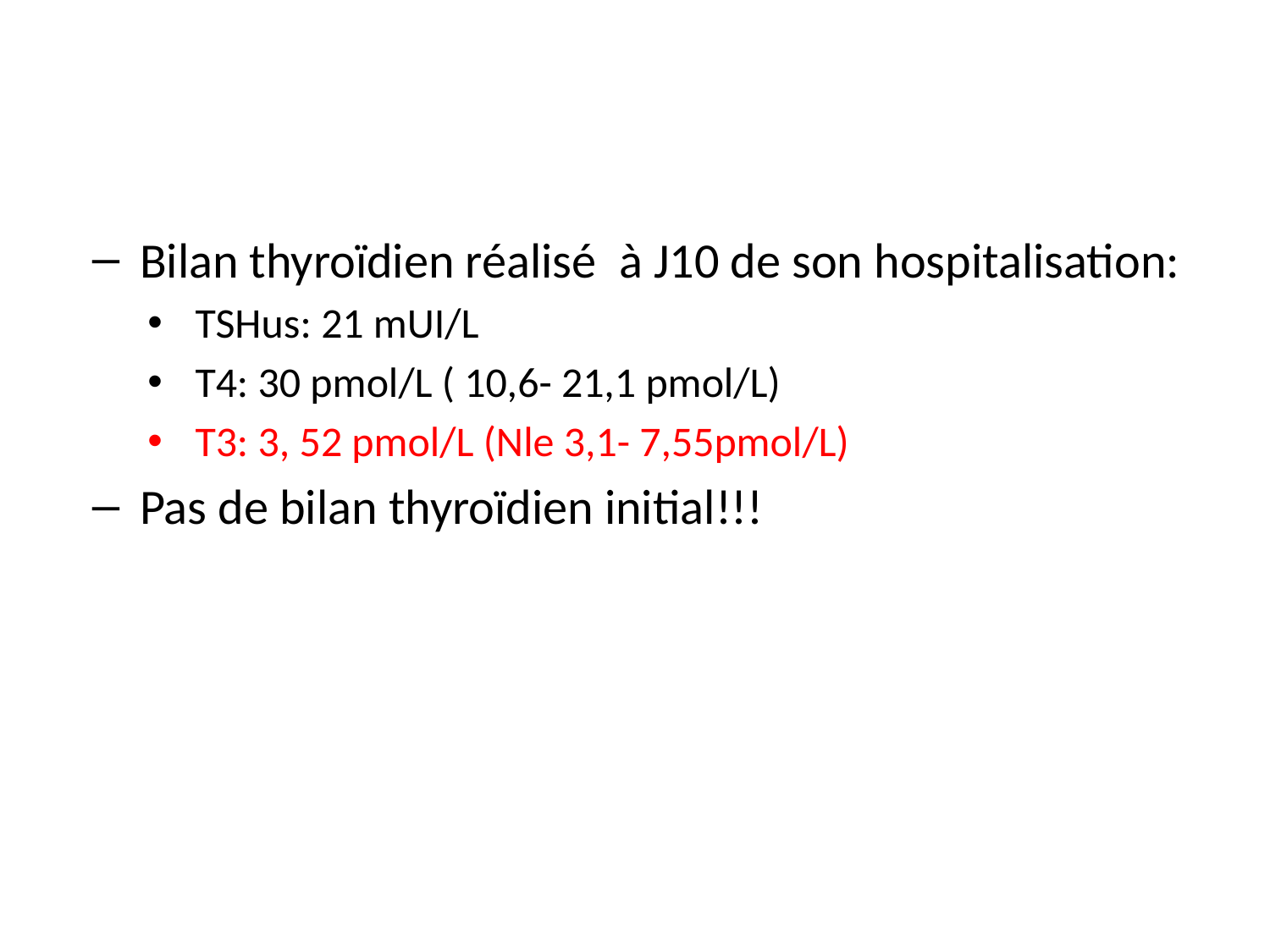

#
Bilan thyroïdien réalisé  à J10 de son hospitalisation:
TSHus: 21 mUI/L
T4: 30 pmol/L ( 10,6- 21,1 pmol/L)
T3: 3, 52 pmol/L (Nle 3,1- 7,55pmol/L)
Pas de bilan thyroïdien initial!!!